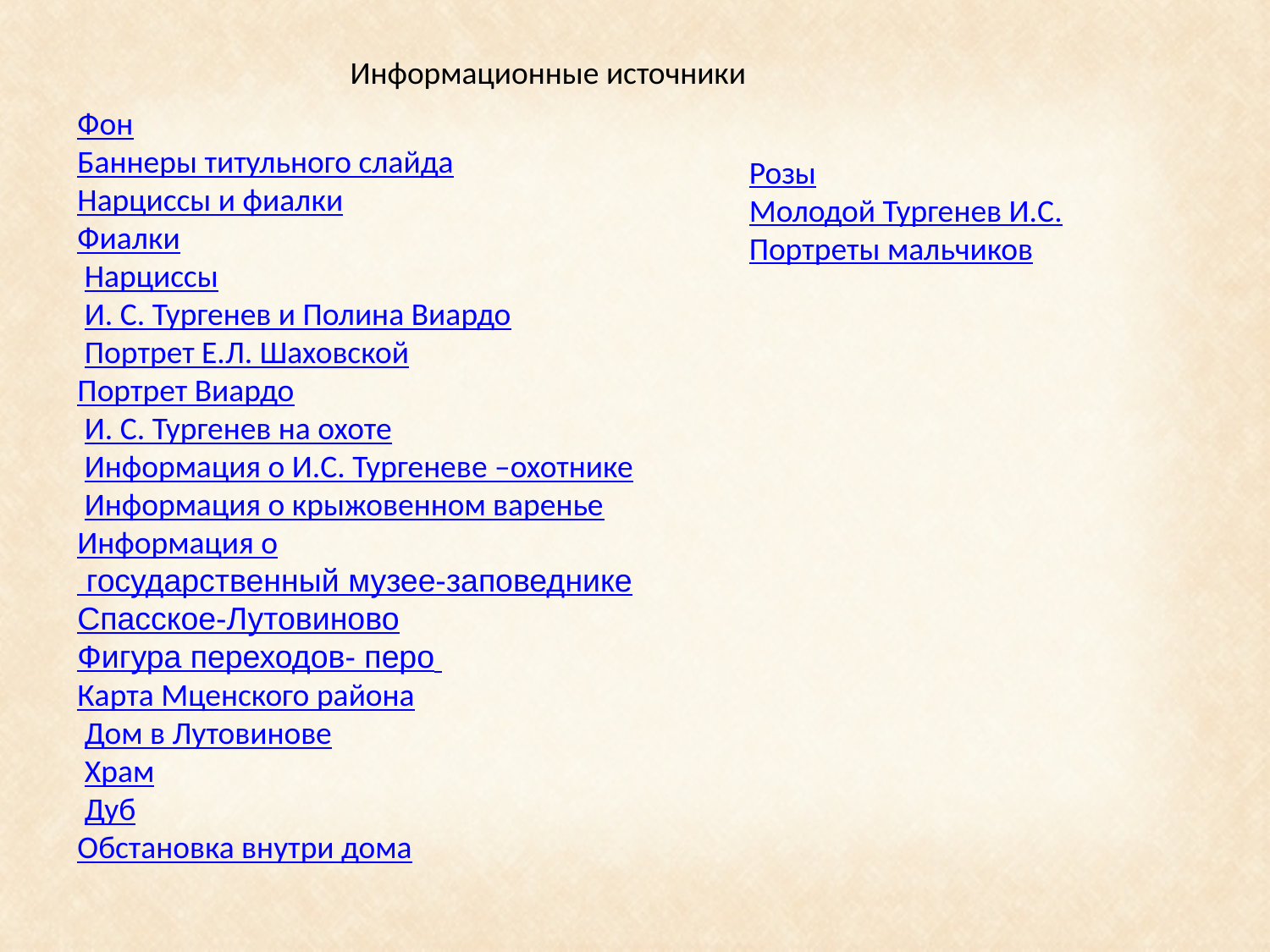

Информационные источники
Фон
Баннеры титульного слайда
Нарциссы и фиалки
Фиалки
 Нарциссы
 И. С. Тургенев и Полина Виардо
 Портрет Е.Л. Шаховской
Портрет Виардо
 И. С. Тургенев на охоте
 Информация о И.С. Тургеневе –охотнике
 Информация о крыжовенном варенье
Информация о государственный музее-заповеднике
Спасское-Лутовиново
Фигура переходов- перо
Карта Мценского района
 Дом в Лутовинове
 Храм
 Дуб
Обстановка внутри дома
Розы
Молодой Тургенев И.С.
Портреты мальчиков